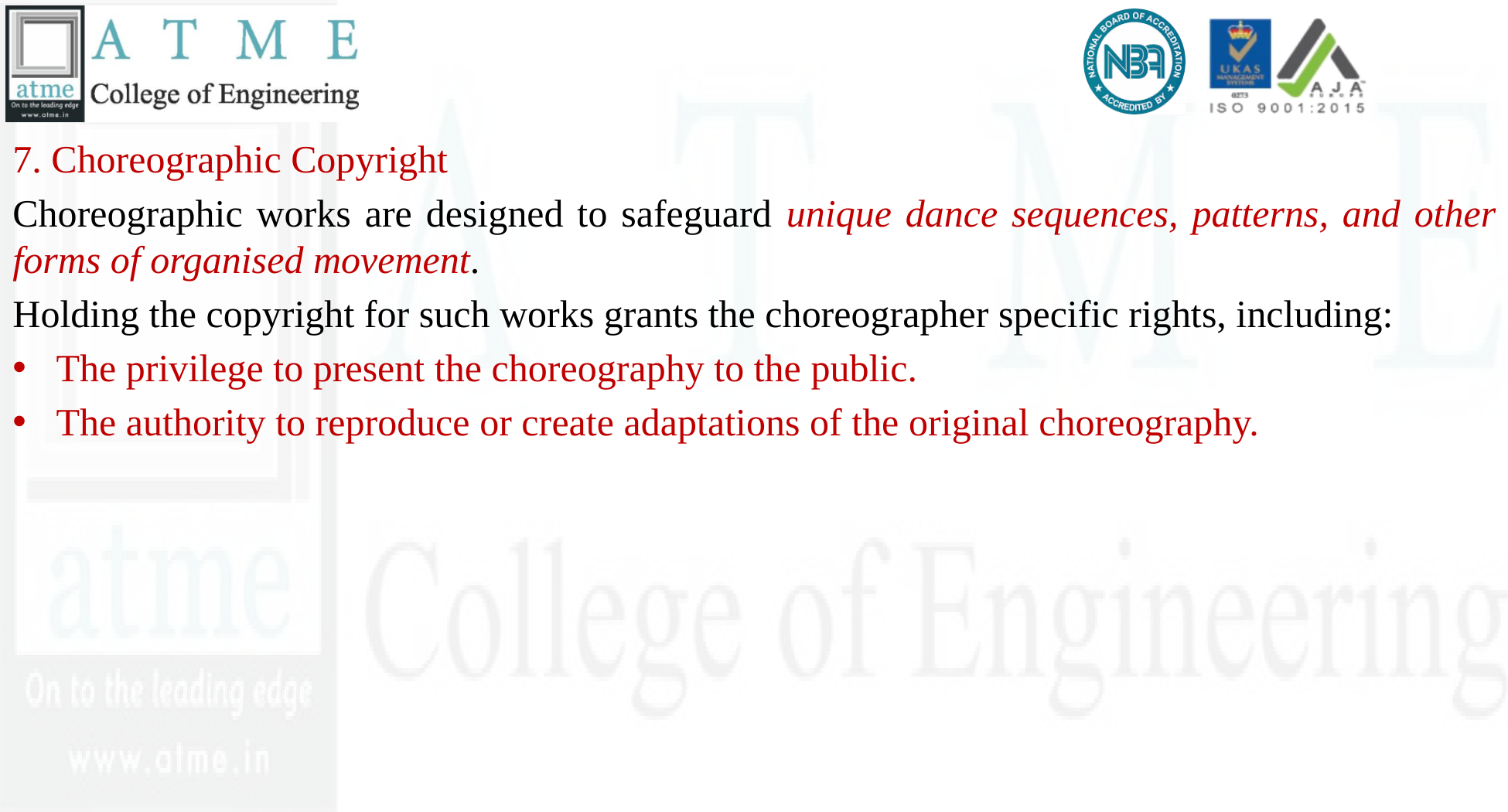

#
7. Choreographic Copyright
Choreographic works are designed to safeguard unique dance sequences, patterns, and other forms of organised movement.
Holding the copyright for such works grants the choreographer specific rights, including:
The privilege to present the choreography to the public.
The authority to reproduce or create adaptations of the original choreography.